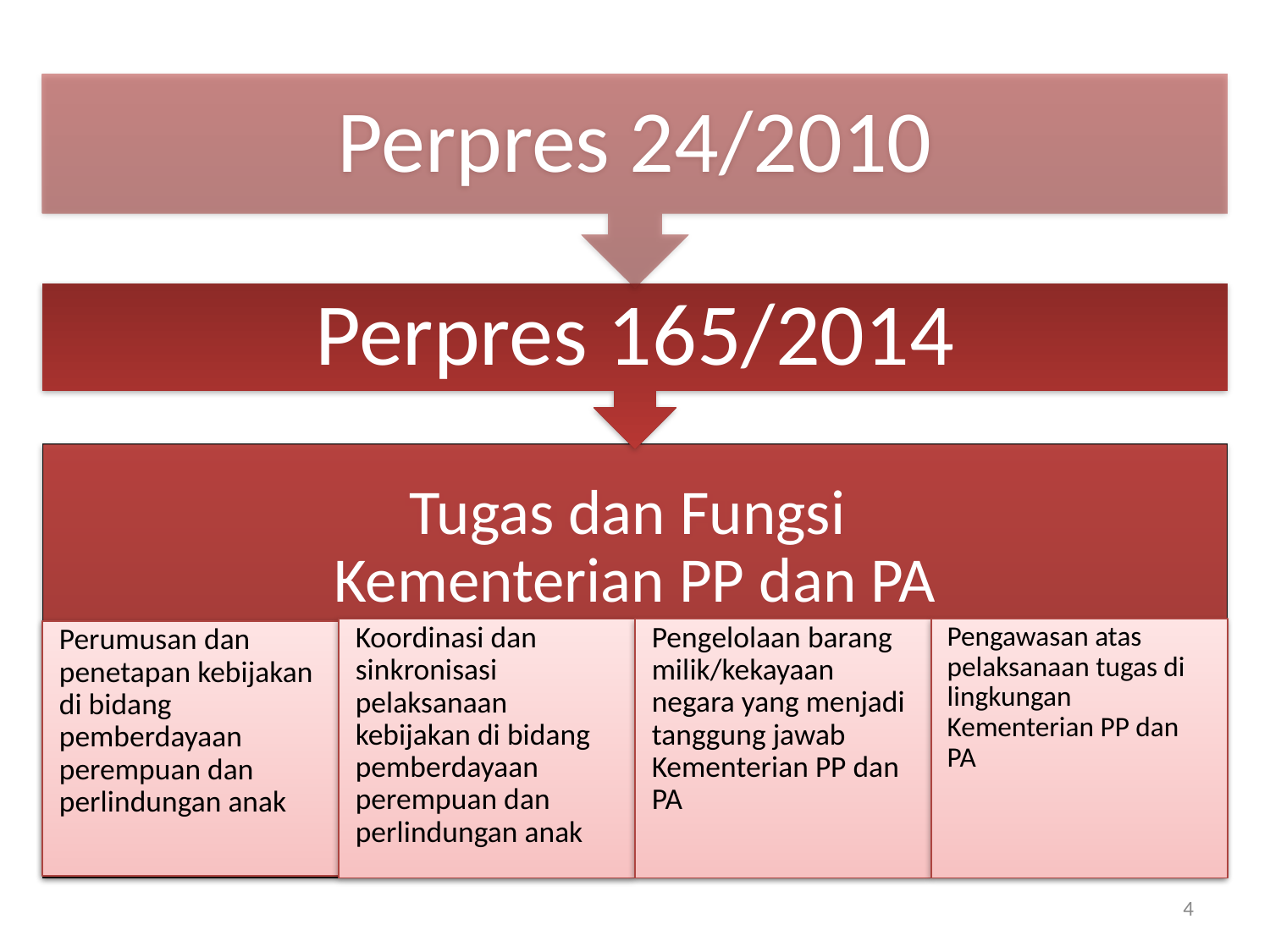

Tugas dan Fungsi
Kementerian PP dan PA
Perumusan dan penetapan kebijakan di bidang pemberdayaan perempuan dan perlindungan anak
Koordinasi dan sinkronisasi pelaksanaan kebijakan di bidang pemberdayaan perempuan dan perlindungan anak
Pengelolaan barang milik/kekayaan negara yang menjadi tanggung jawab Kementerian PP dan PA
Pengawasan atas pelaksanaan tugas di lingkungan Kementerian PP dan PA
Perpres 165/2014
Perpres 24/2010
4